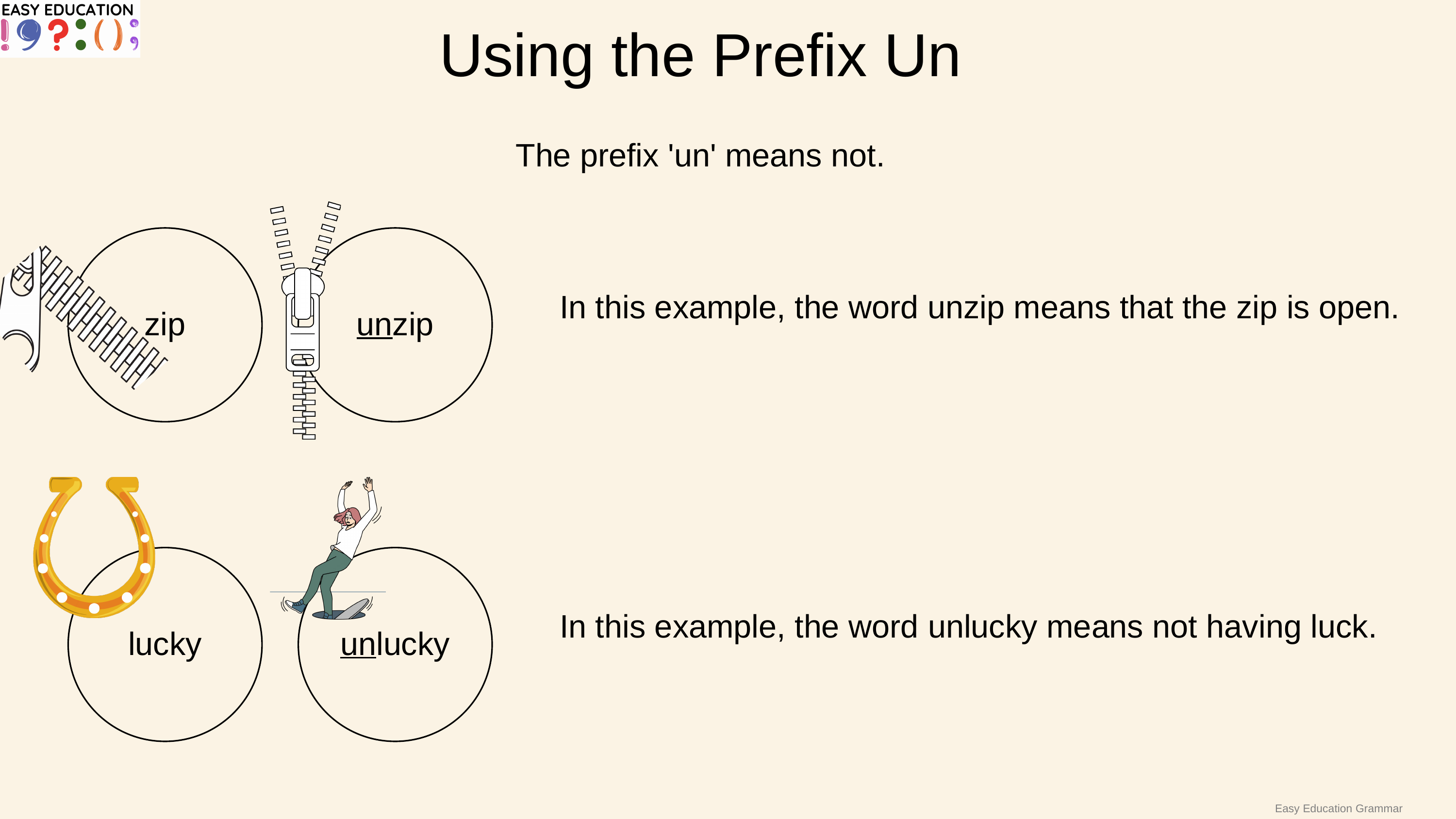

Using the Prefix Un
The prefix 'un' means not.

zip

unzip

In this example, the word unzip means that the zip is open.

lucky

unlucky
In this example, the word unlucky means not having luck.